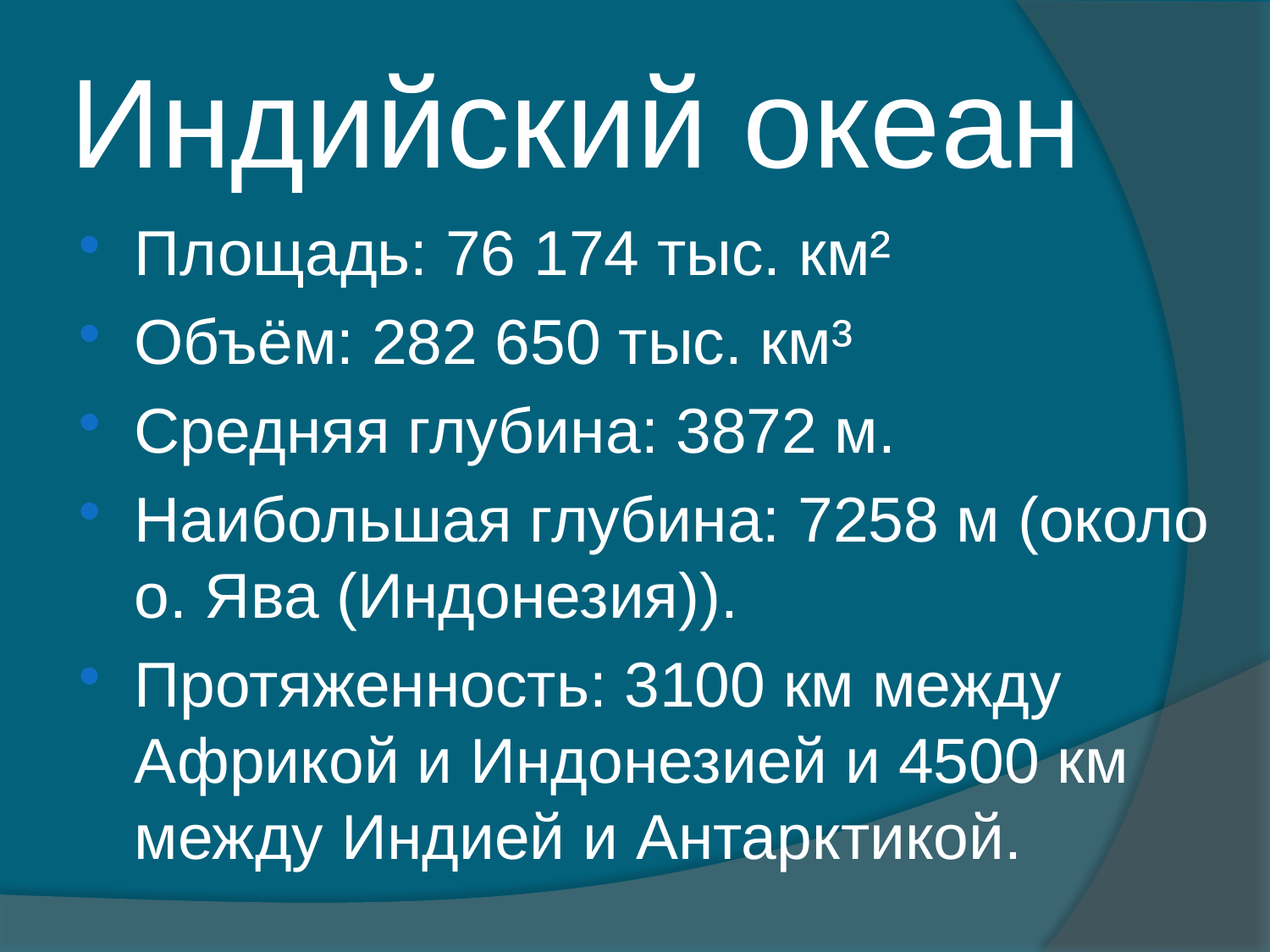

# Индийский океан
Площадь: 76 174 тыс. км²
Объём: 282 650 тыс. км³
Средняя глубина: 3872 м.
Наибольшая глубина: 7258 м (около о. Ява (Индонезия)).
Протяженность: 3100 км между Африкой и Индонезией и 4500 км между Индией и Антарктикой.